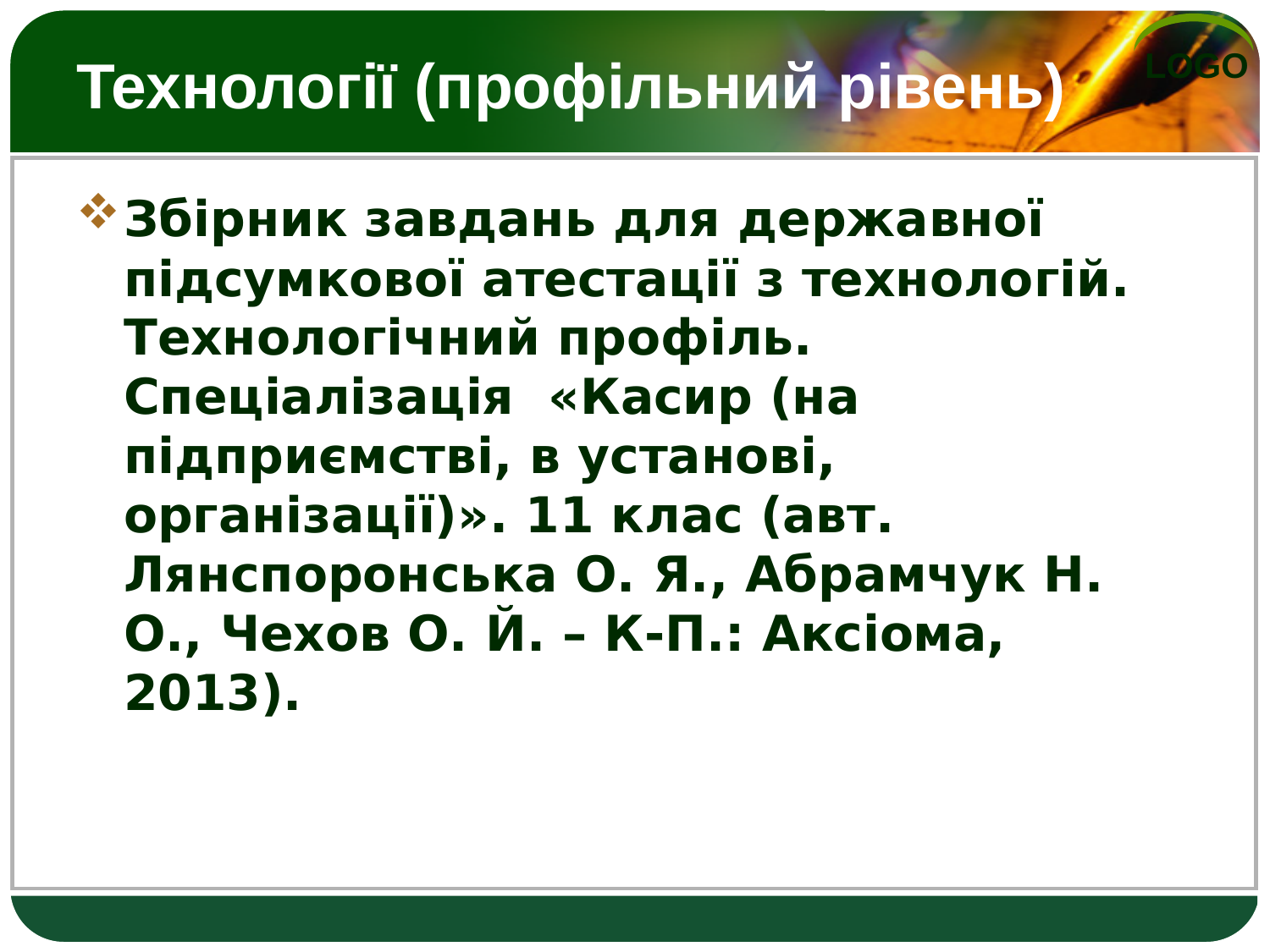

# Технології (профільний рівень)
Збірник завдань для державної підсумкової атестації з технологій. Технологічний профіль. Спеціалізація  «Касир (на підприємстві, в установі, організації)». 11 клас (авт. Лянспоронська О. Я., Абрамчук Н. О., Чехов О. Й. – К-П.: Аксіома, 2013).